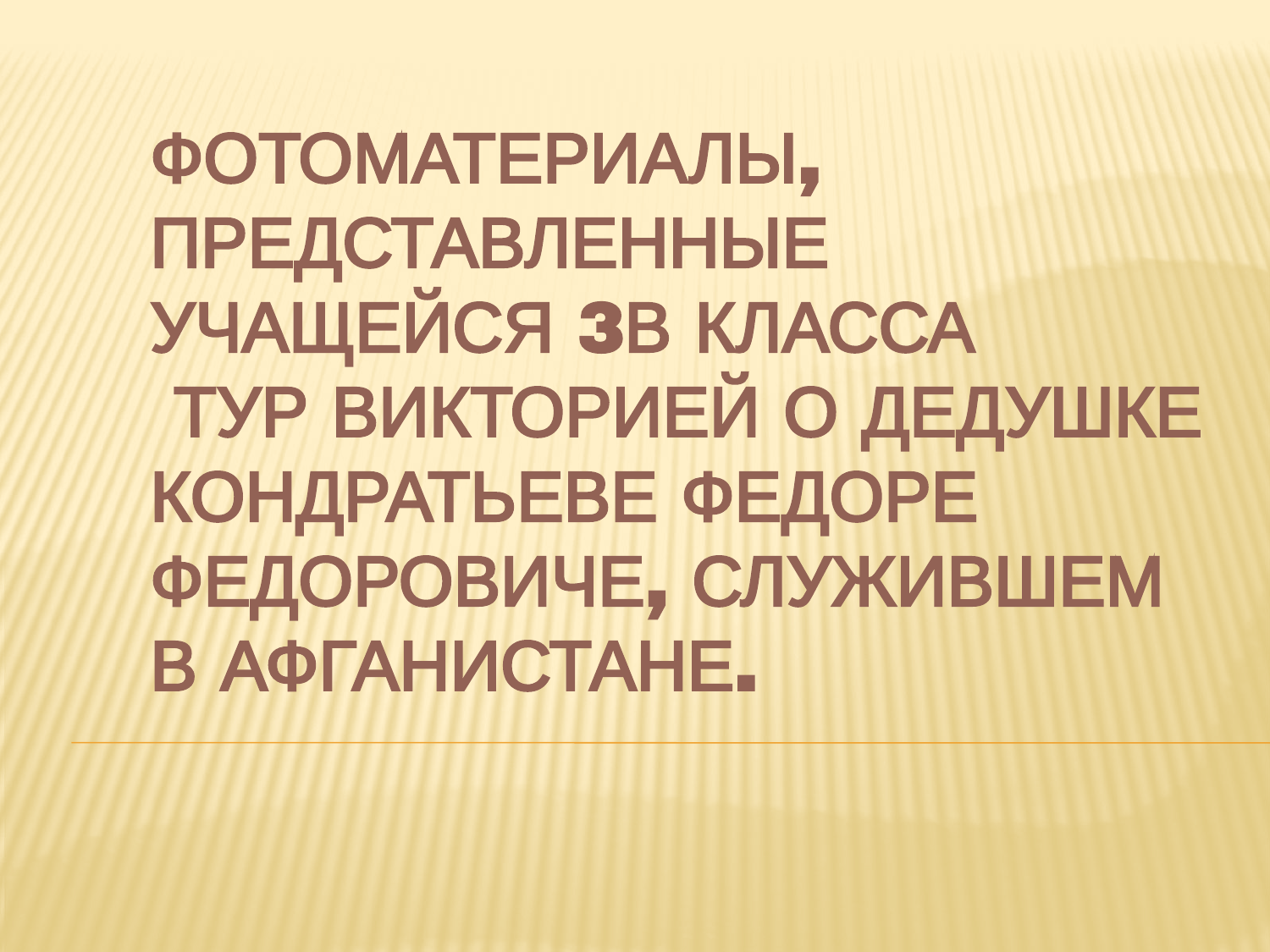

# фотоматериалы, представленные учащейся 3В класса Тур Викторией о дедушке Кондратьеве Федоре Федоровиче, служившем в Афганистане.